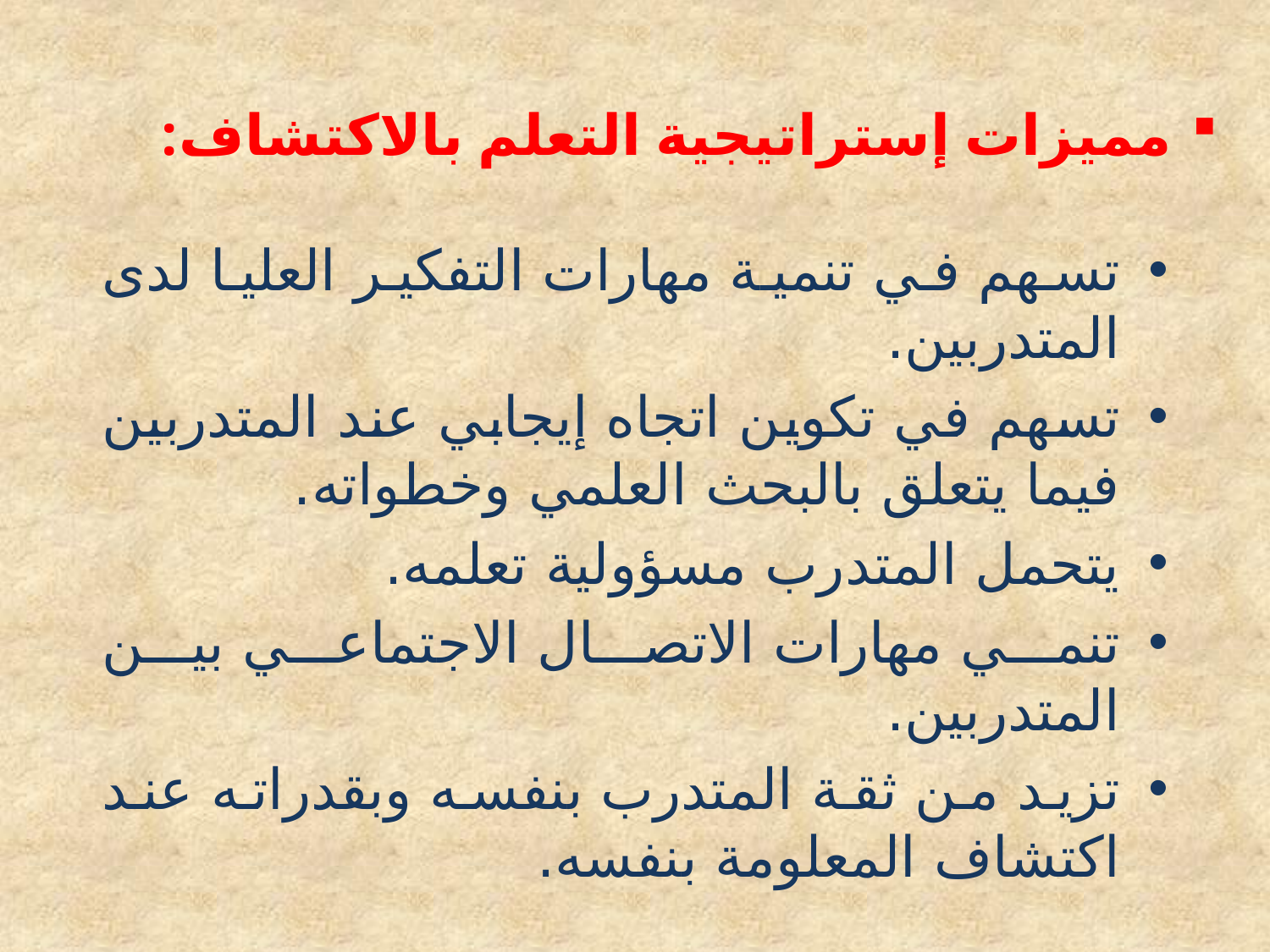

# مميزات إستراتيجية التعلم بالاكتشاف:
تسهم في تنمية مهارات التفكير العليا لدى المتدربين.
تسهم في تكوين اتجاه إيجابي عند المتدربين فيما يتعلق بالبحث العلمي وخطواته.
يتحمل المتدرب مسؤولية تعلمه.
تنمي مهارات الاتصال الاجتماعي بين المتدربين.
تزيد من ثقة المتدرب بنفسه وبقدراته عند اكتشاف المعلومة بنفسه.